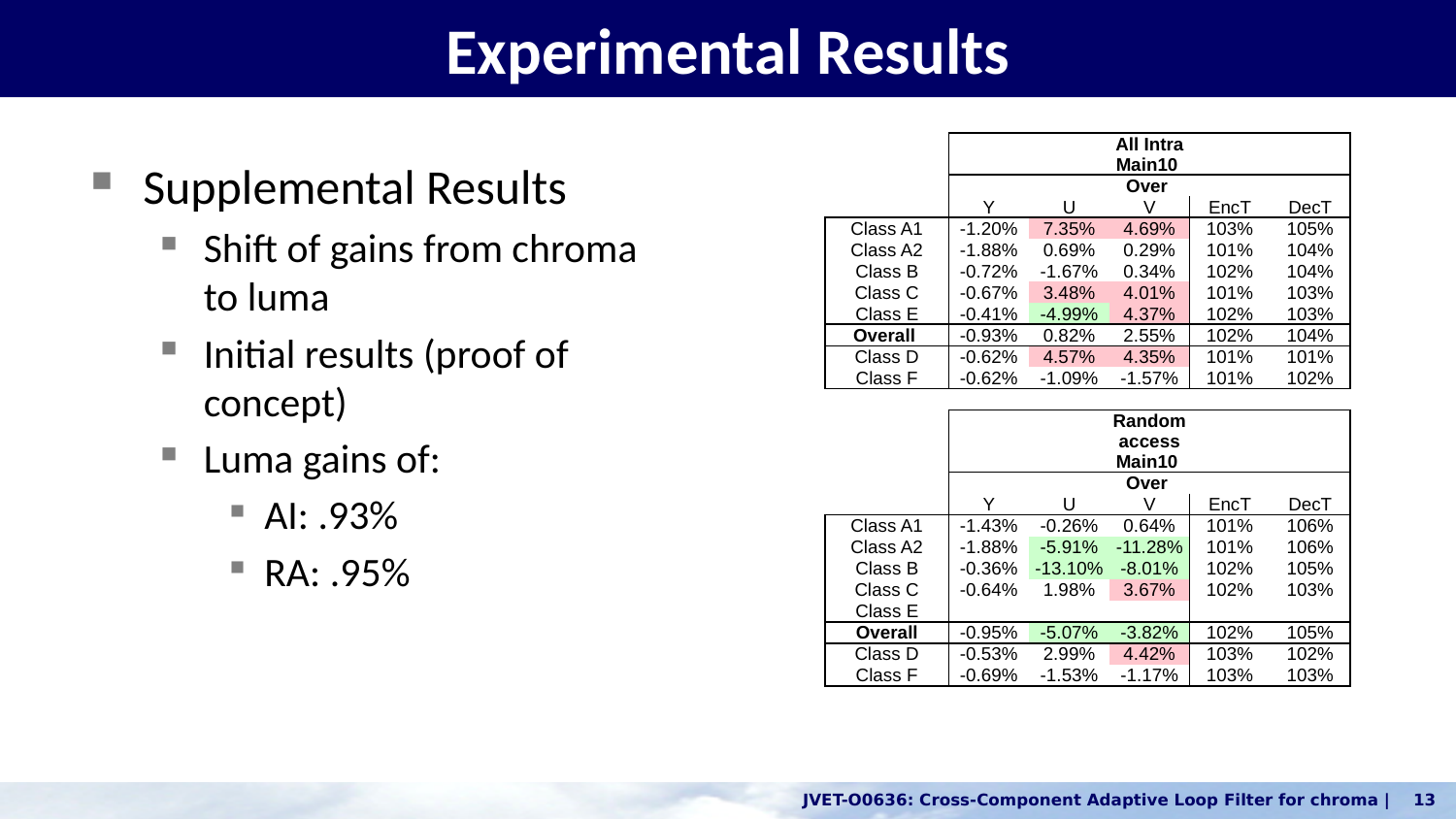

# Experimental Results
|  |  |  | All Intra Main10 |  |  |
| --- | --- | --- | --- | --- | --- |
|  |  |  | Over |  |  |
|  | Y | U | V | EncT | DecT |
| Class A1 | -1.20% | 7.35% | 4.69% | 103% | 105% |
| Class A2 | -1.88% | 0.69% | 0.29% | 101% | 104% |
| Class B | -0.72% | -1.67% | 0.34% | 102% | 104% |
| Class C | -0.67% | 3.48% | 4.01% | 101% | 103% |
| Class E | -0.41% | -4.99% | 4.37% | 102% | 103% |
| Overall | -0.93% | 0.82% | 2.55% | 102% | 104% |
| Class D | -0.62% | 4.57% | 4.35% | 101% | 101% |
| Class F | -0.62% | -1.09% | -1.57% | 101% | 102% |
|  |  |  |  |  |  |
|  |  |  | Random access Main10 |  |  |
|  |  |  | Over |  |  |
|  | Y | U | V | EncT | DecT |
| Class A1 | -1.43% | -0.26% | 0.64% | 101% | 106% |
| Class A2 | -1.88% | -5.91% | -11.28% | 101% | 106% |
| Class B | -0.36% | -13.10% | -8.01% | 102% | 105% |
| Class C | -0.64% | 1.98% | 3.67% | 102% | 103% |
| Class E |  |  |  |  |  |
| Overall | -0.95% | -5.07% | -3.82% | 102% | 105% |
| Class D | -0.53% | 2.99% | 4.42% | 103% | 102% |
| Class F | -0.69% | -1.53% | -1.17% | 103% | 103% |
Supplemental Results
Shift of gains from chroma to luma
Initial results (proof of concept)
Luma gains of:
AI: .93%
RA: .95%